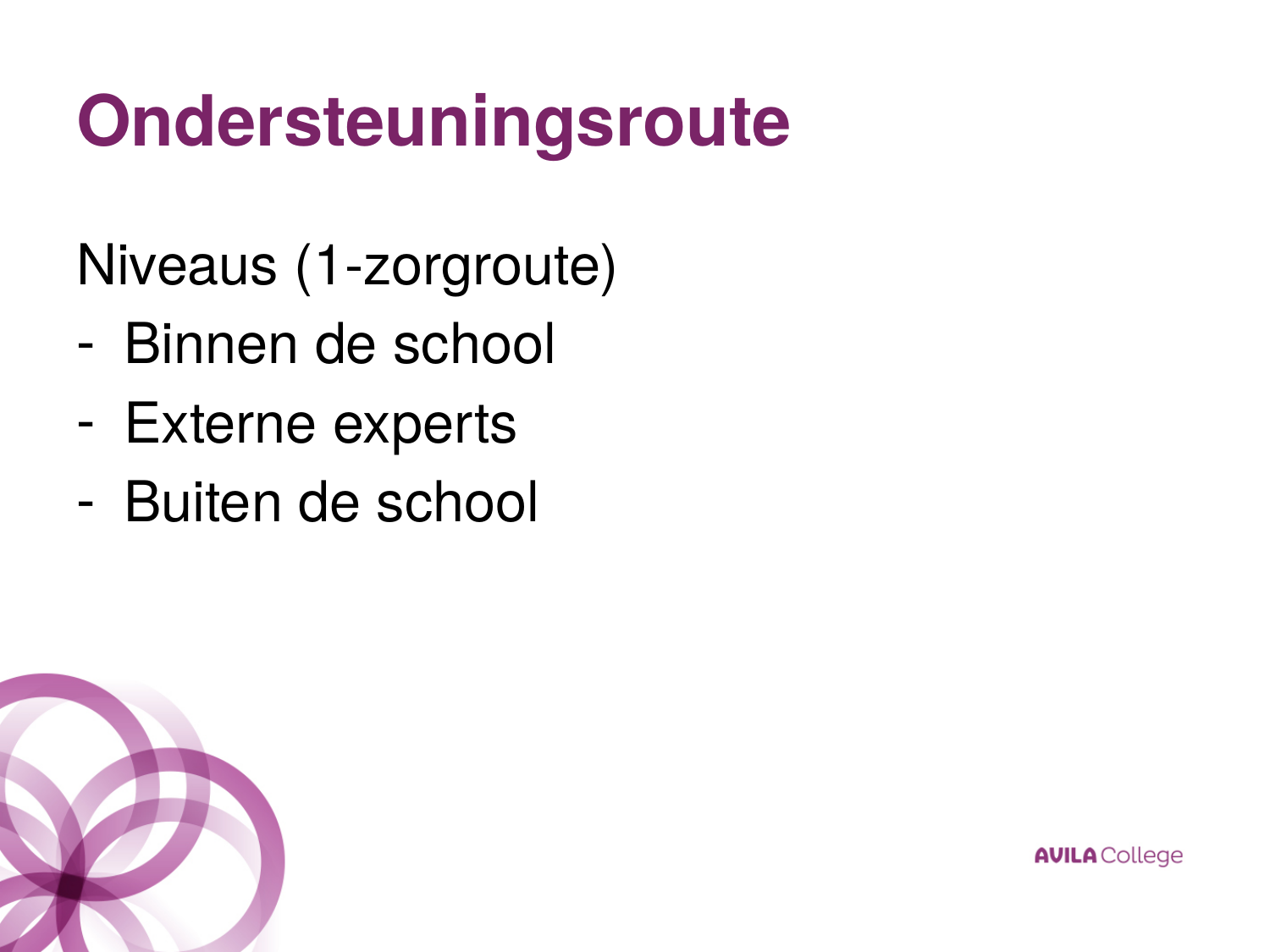

# Ondersteuningsroute
Niveaus (1-zorgroute)
Binnen de school
Externe experts
Buiten de school